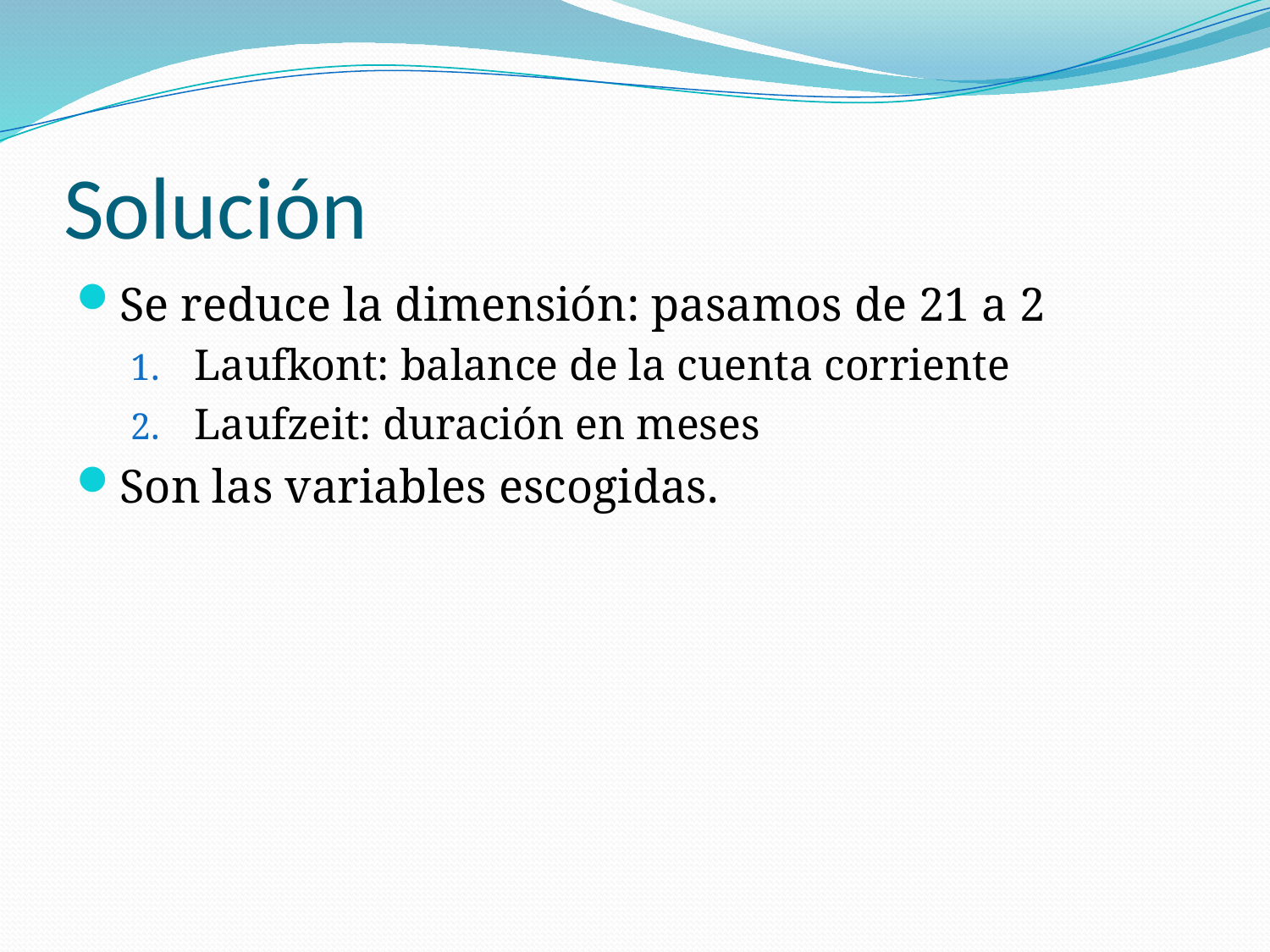

# Solución
Se reduce la dimensión: pasamos de 21 a 2
Laufkont: balance de la cuenta corriente
Laufzeit: duración en meses
Son las variables escogidas.